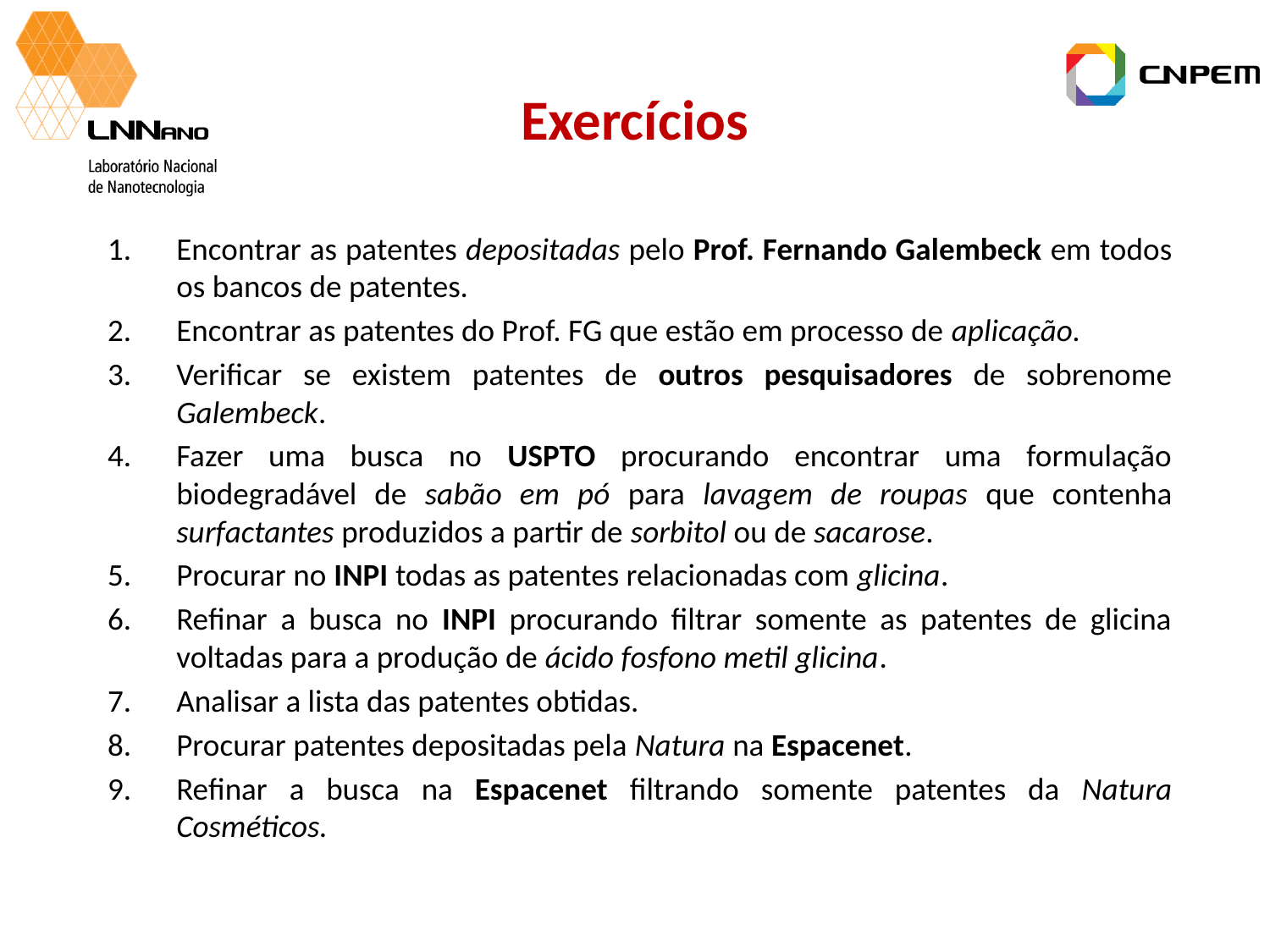

# Exercícios
Encontrar as patentes depositadas pelo Prof. Fernando Galembeck em todos os bancos de patentes.
Encontrar as patentes do Prof. FG que estão em processo de aplicação.
Verificar se existem patentes de outros pesquisadores de sobrenome Galembeck.
Fazer uma busca no USPTO procurando encontrar uma formulação biodegradável de sabão em pó para lavagem de roupas que contenha surfactantes produzidos a partir de sorbitol ou de sacarose.
Procurar no INPI todas as patentes relacionadas com glicina.
Refinar a busca no INPI procurando filtrar somente as patentes de glicina voltadas para a produção de ácido fosfono metil glicina.
Analisar a lista das patentes obtidas.
Procurar patentes depositadas pela Natura na Espacenet.
Refinar a busca na Espacenet filtrando somente patentes da Natura Cosméticos.